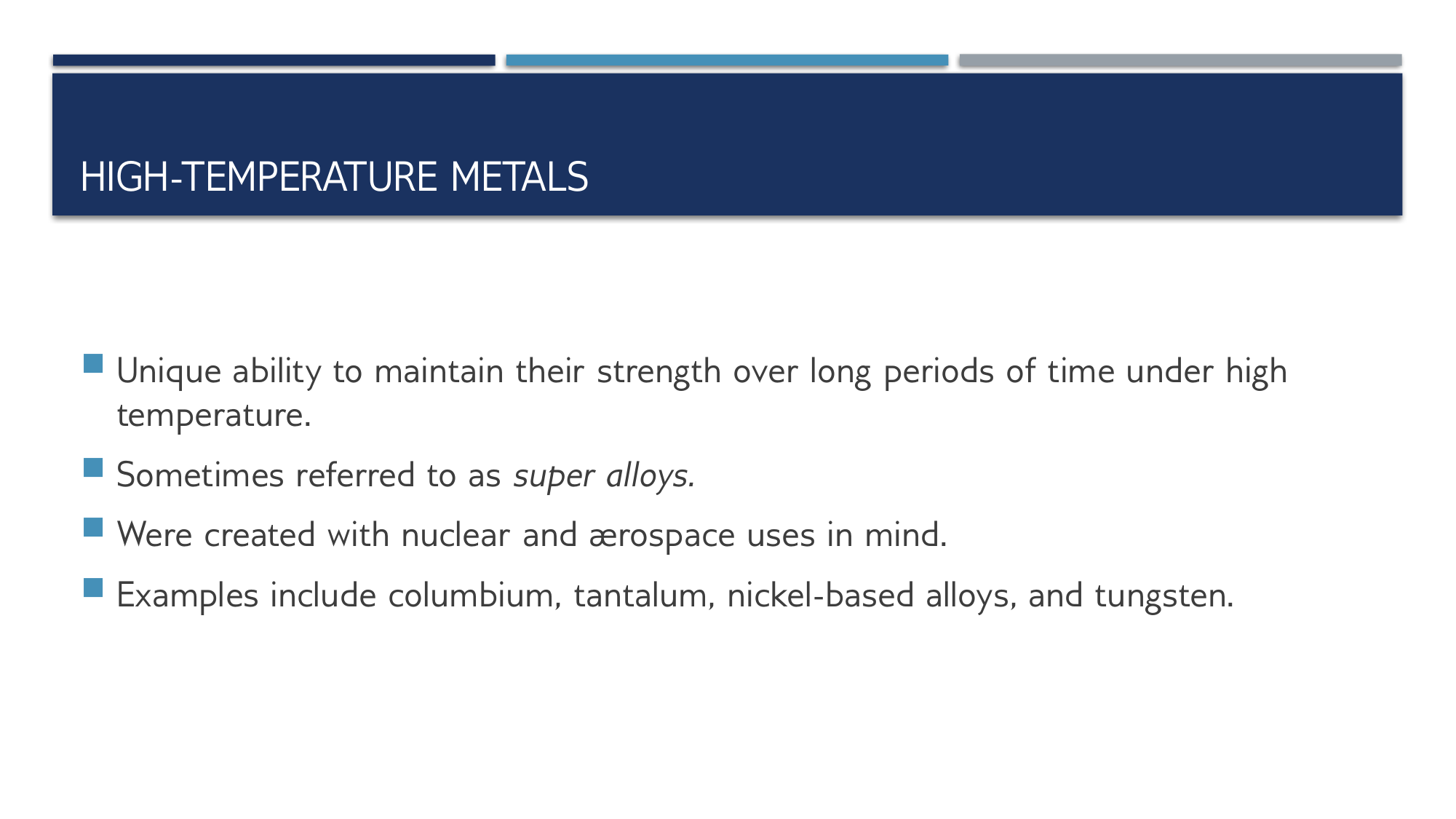

# High-Temperature Metals
Unique ability to maintain their strength over long periods of time under high temperature.
Sometimes referred to as super alloys.
Were created with nuclear and aerospace uses in mind.
Examples include columbium, tantalum, nickel-based alloys, and tungsten.